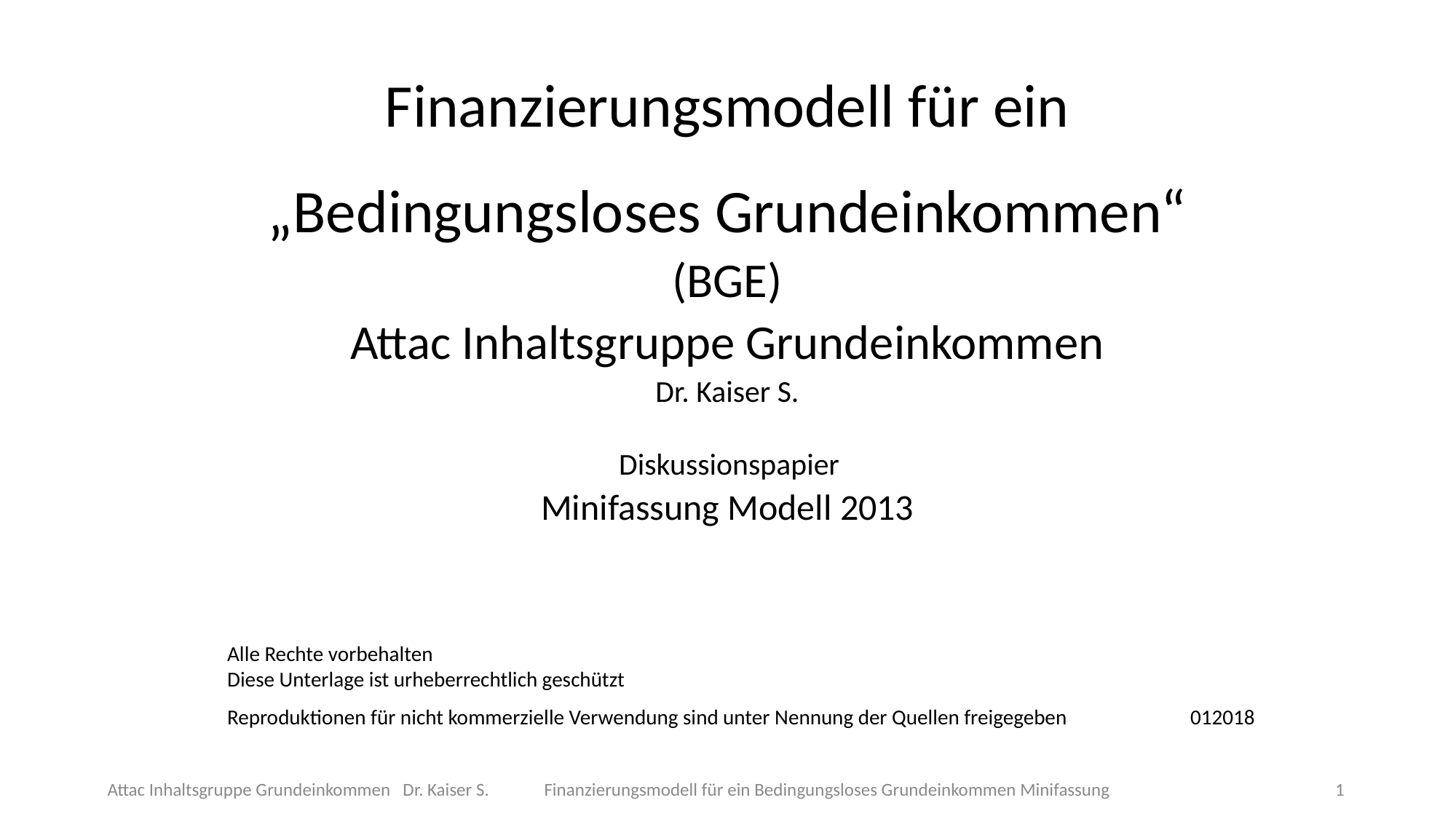

Finanzierungsmodell für ein

„Bedingungsloses Grundeinkommen“
(BGE)
Attac Inhaltsgruppe Grundeinkommen
Dr. Kaiser S.

 Diskussionspapier
Minifassung Modell 2013

	Alle Rechte vorbehalten
	Diese Unterlage ist urheberrechtlich geschützt
	Reproduktionen für nicht kommerzielle Verwendung sind unter Nennung der Quellen freigegeben 	            012018
Attac Inhaltsgruppe Grundeinkommen   Dr. Kaiser S.	Finanzierungsmodell für ein Bedingungsloses Grundeinkommen Minifassung
1